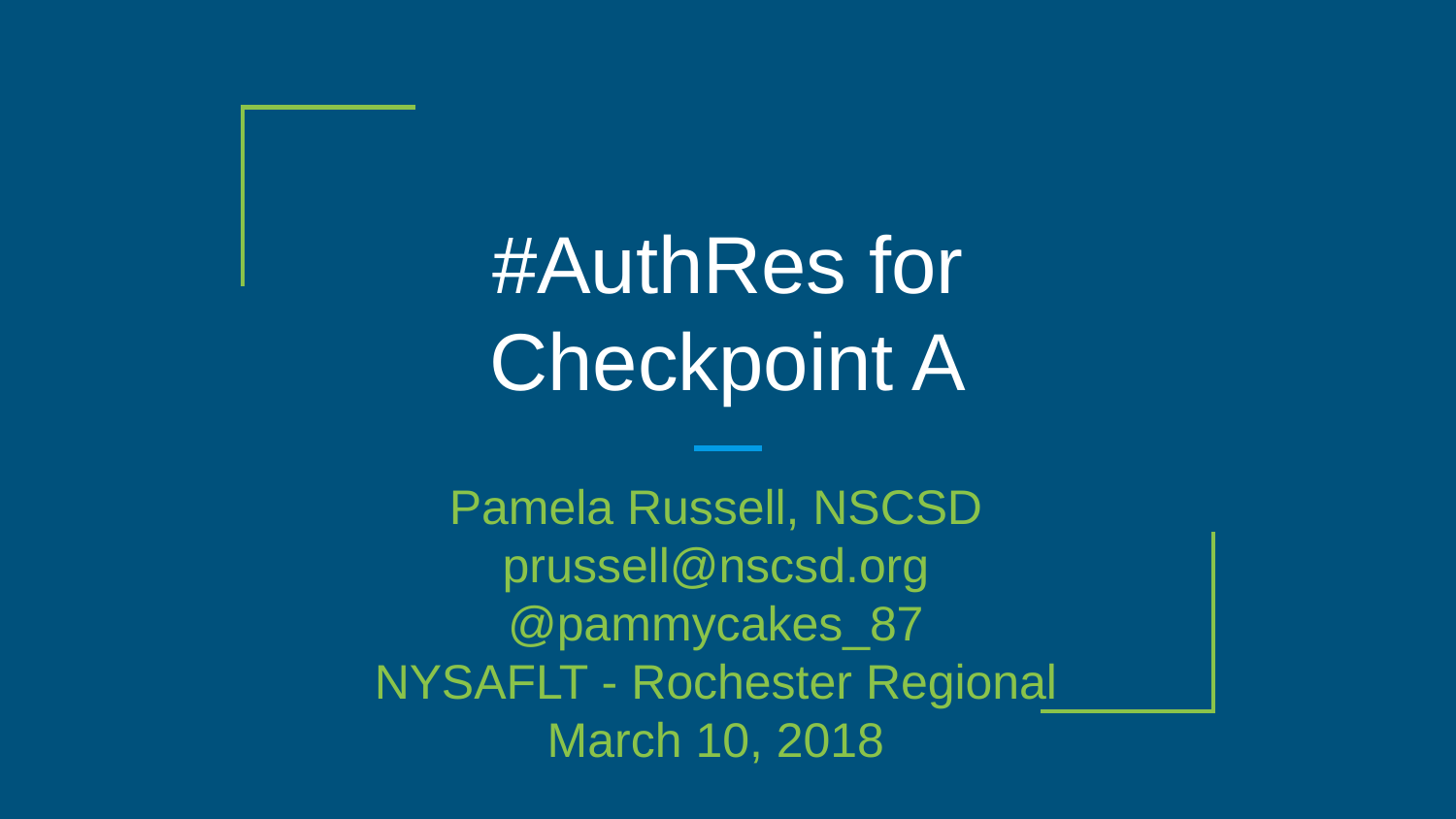

# #AuthRes for Checkpoint A
Pamela Russell, NSCSD
prussell@nscsd.org
@pammycakes_87
NYSAFLT - Rochester Regional
March 10, 2018